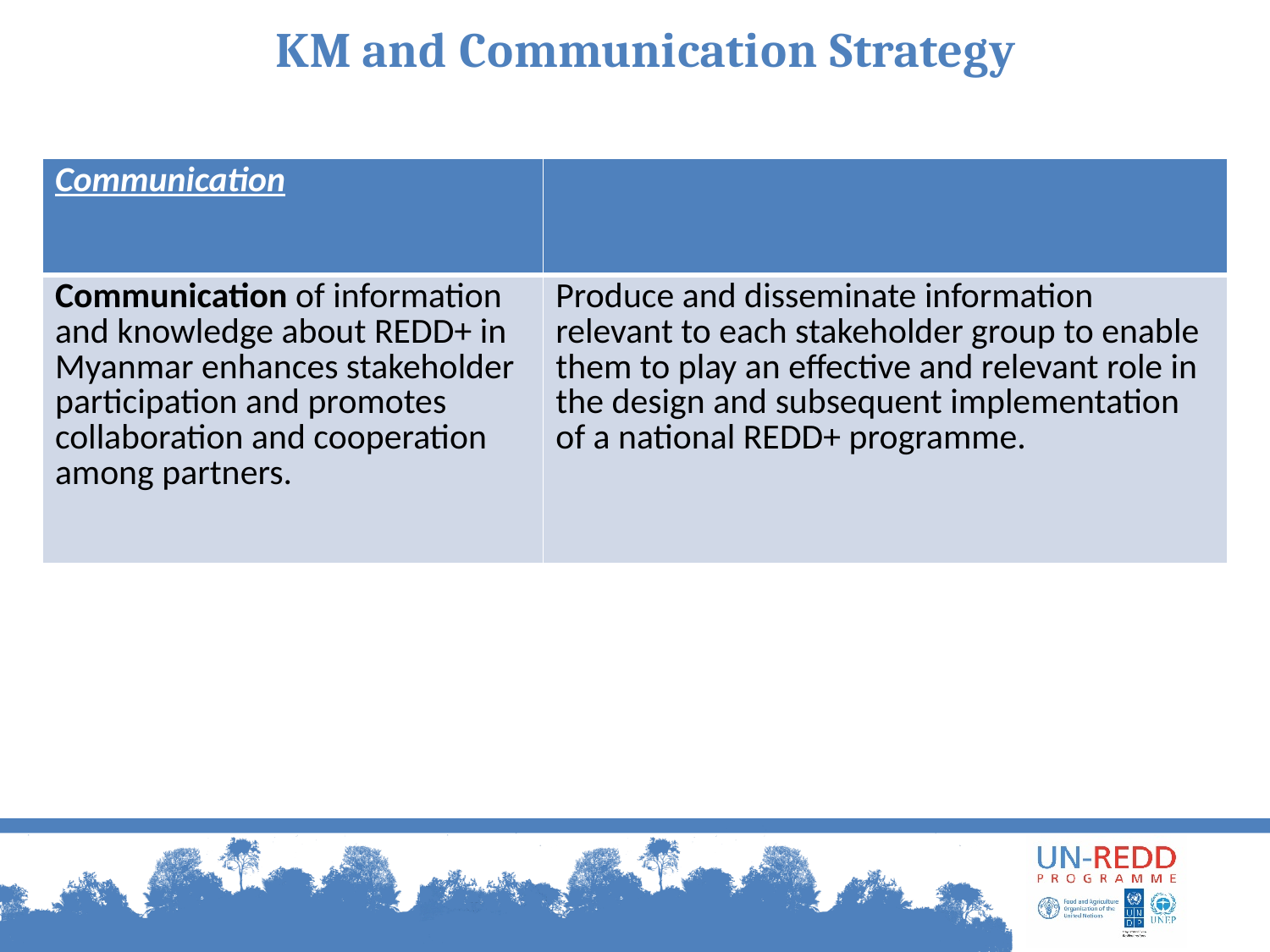

# KM and Communication Strategy
| Communication |  |
| --- | --- |
| Communication of information and knowledge about REDD+ in Myanmar enhances stakeholder participation and promotes collaboration and cooperation among partners. | Produce and disseminate information relevant to each stakeholder group to enable them to play an effective and relevant role in the design and subsequent implementation of a national REDD+ programme. |